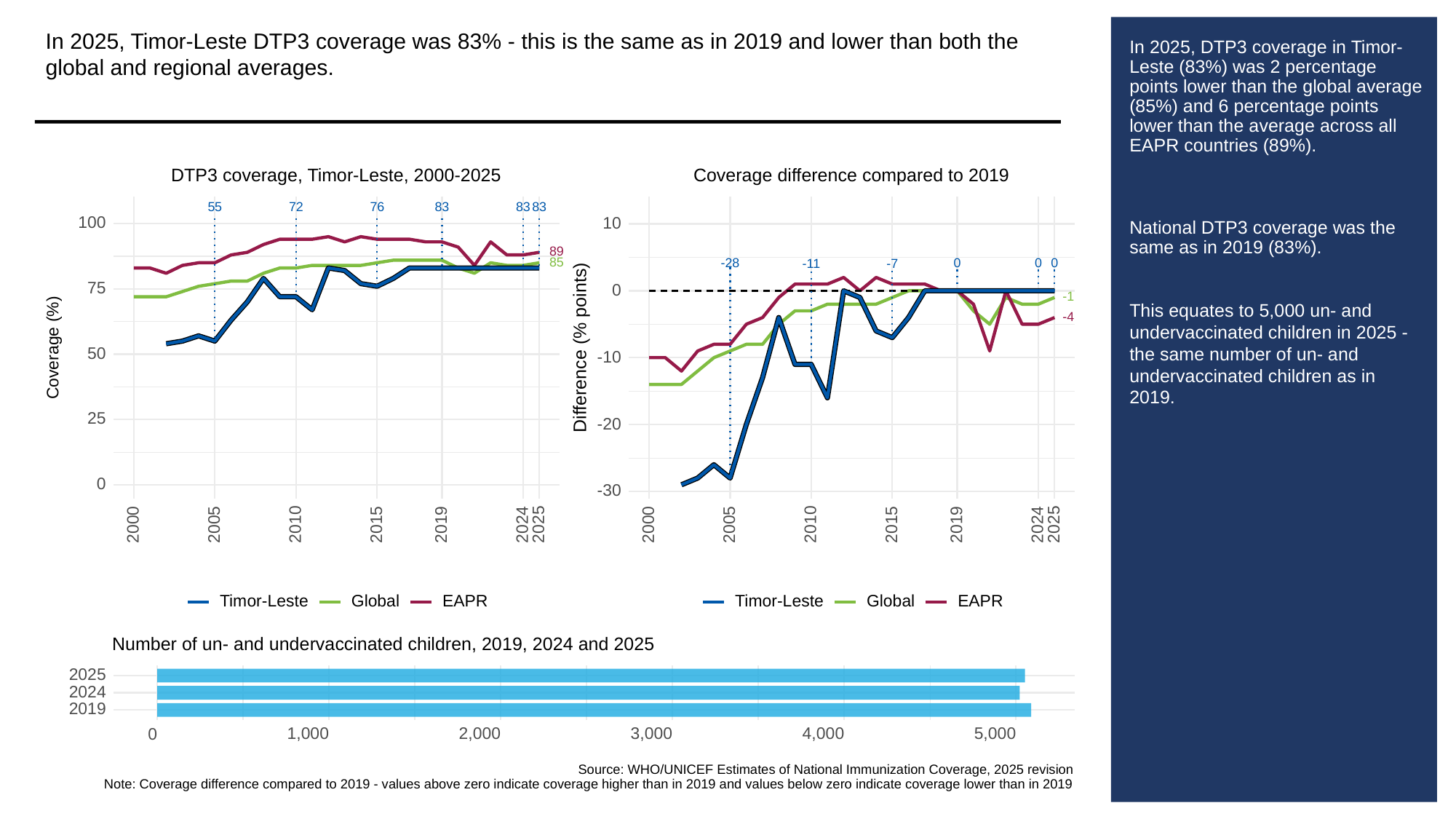

In 2025, Timor-Leste DTP3 coverage was 83% - this is the same as in 2019 and lower than both the global and regional averages.
# In 2025, DTP3 coverage in Timor-Leste (83%) was 2 percentage points lower than the global average (85%) and 6 percentage points lower than the average across all EAPR countries (89%).

National DTP3 coverage was the same as in 2019 (83%).

This equates to 5,000 un- and undervaccinated children in 2025 - the same number of un- and undervaccinated children as in 2019.

Coverage difference compared to 2019
DTP3 coverage, Timor-Leste, 2000-2025

83
83
83
76
72
55
100
10

89

85
-28
0
0
0
-11
-7

75
0

-1
-4

Difference (% points)
Coverage (%)
50
-10

25
-20

0

-30

2000
2005
2010
2015
2019
2024
2025
2000
2005
2010
2015
2019
2024
2025
Global
Global
Timor-Leste
Timor-Leste
EAPR
EAPR

Number of un- and undervaccinated children, 2019, 2024 and 2025

2025

2024

2019

1,000
2,000
3,000
4,000
5,000
0
Source: WHO/UNICEF Estimates of National Immunization Coverage, 2025 revision
Note: Coverage difference compared to 2019 - values above zero indicate coverage higher than in 2019 and values below zero indicate coverage lower than in 2019